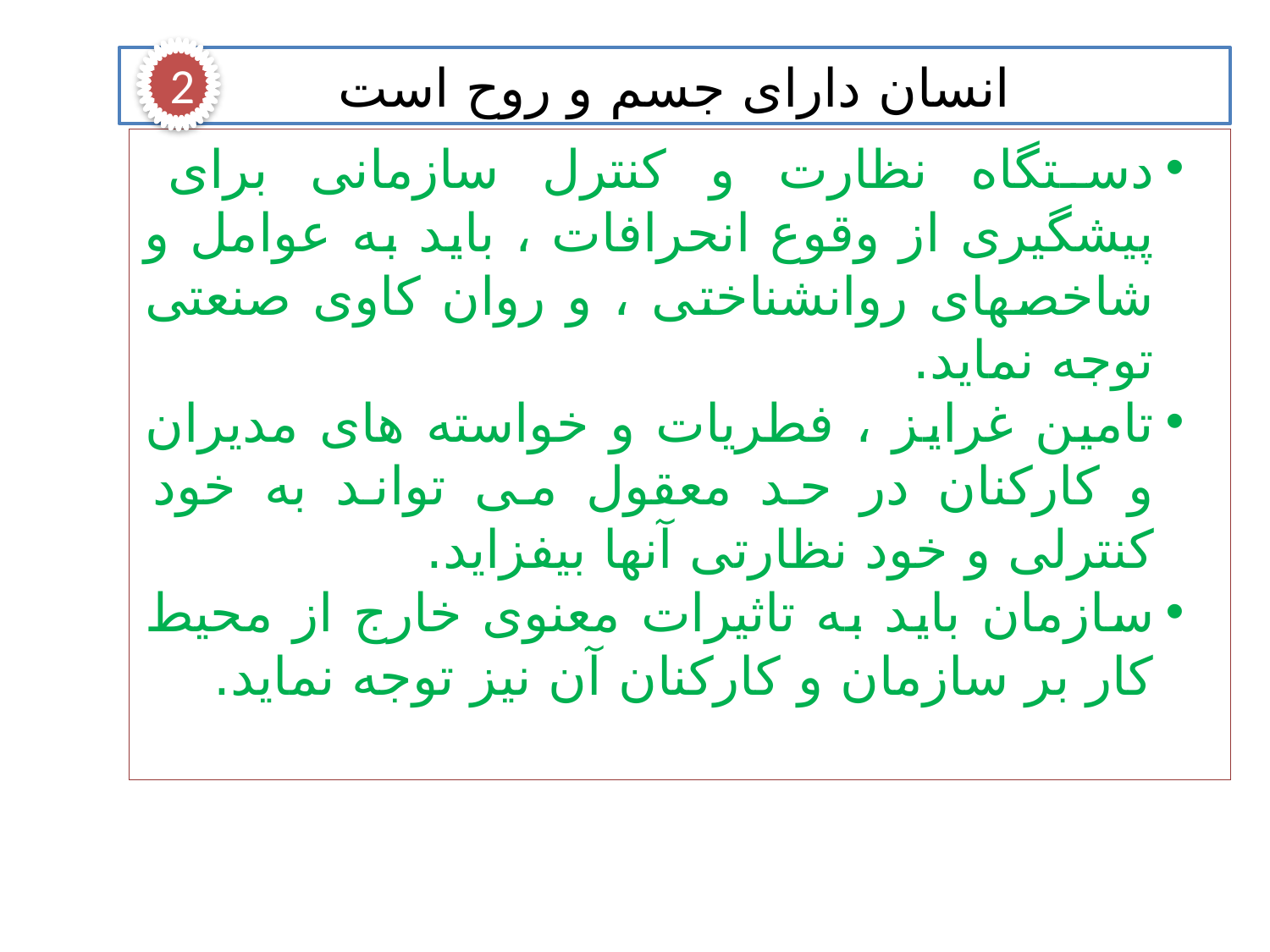

2
انسان دارای جسم و روح است
دستگاه نظارت و کنترل سازمانی برای پیشگیری از وقوع انحرافات ، باید به عوامل و شاخصهای روانشناختی ، و روان کاوی صنعتی توجه نماید.
تامین غرایز ، فطریات و خواسته های مدیران و کارکنان در حد معقول می تواند به خود کنترلی و خود نظارتی آنها بیفزاید.
سازمان باید به تاثیرات معنوی خارج از محیط کار بر سازمان و کارکنان آن نیز توجه نماید.